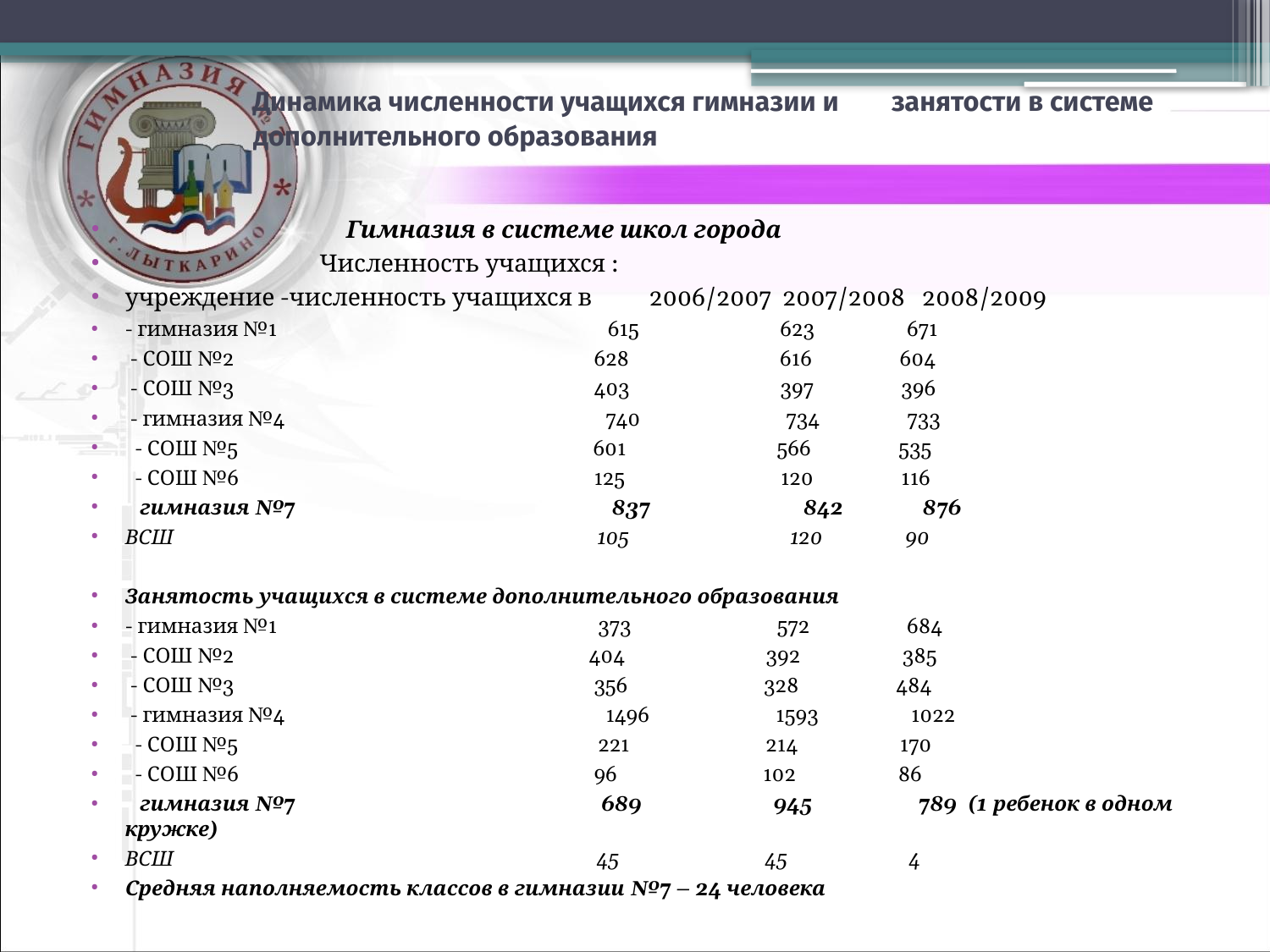

# Динамика численности учащихся гимназии и        занятости в системе дополнительного образования
                                    Гимназия в системе школ города
                                  Численность учащихся :
учреждение -численность учащихся в          2006/2007  2007/2008   2008/2009
- гимназия №1                                                                    615                             623                   671
 - СОШ №2                                                                          628                               616                  604
 - СОШ №3                                                                          403                               397                  396
 - гимназия №4                                                                  740                              734                  733
  - СОШ №5                                                                         601                               566                  535
  - СОШ №6                                                                         125                                120                  116
   гимназия №7                                                            837                             842               876
ВСШ                                                                                       105                                 120                 90

Занятость учащихся в системе дополнительного образования
- гимназия №1                                                                  373                              572                    684
 - СОШ №2                                                                         404                             392                     385
 - СОШ №3                                                                          356                            328                    484
 - гимназия №4                                                                  1496                          1593                   1022
  - СОШ №5                                                                          221                            214                     170
  - СОШ №6                                                                         96                              102                     86
   гимназия №7                                                          689                         945                    789  (1 ребенок в одном кружке)
ВСШ                                                                                       45                              45                         4
Средняя наполняемость классов в гимназии №7 – 24 человека